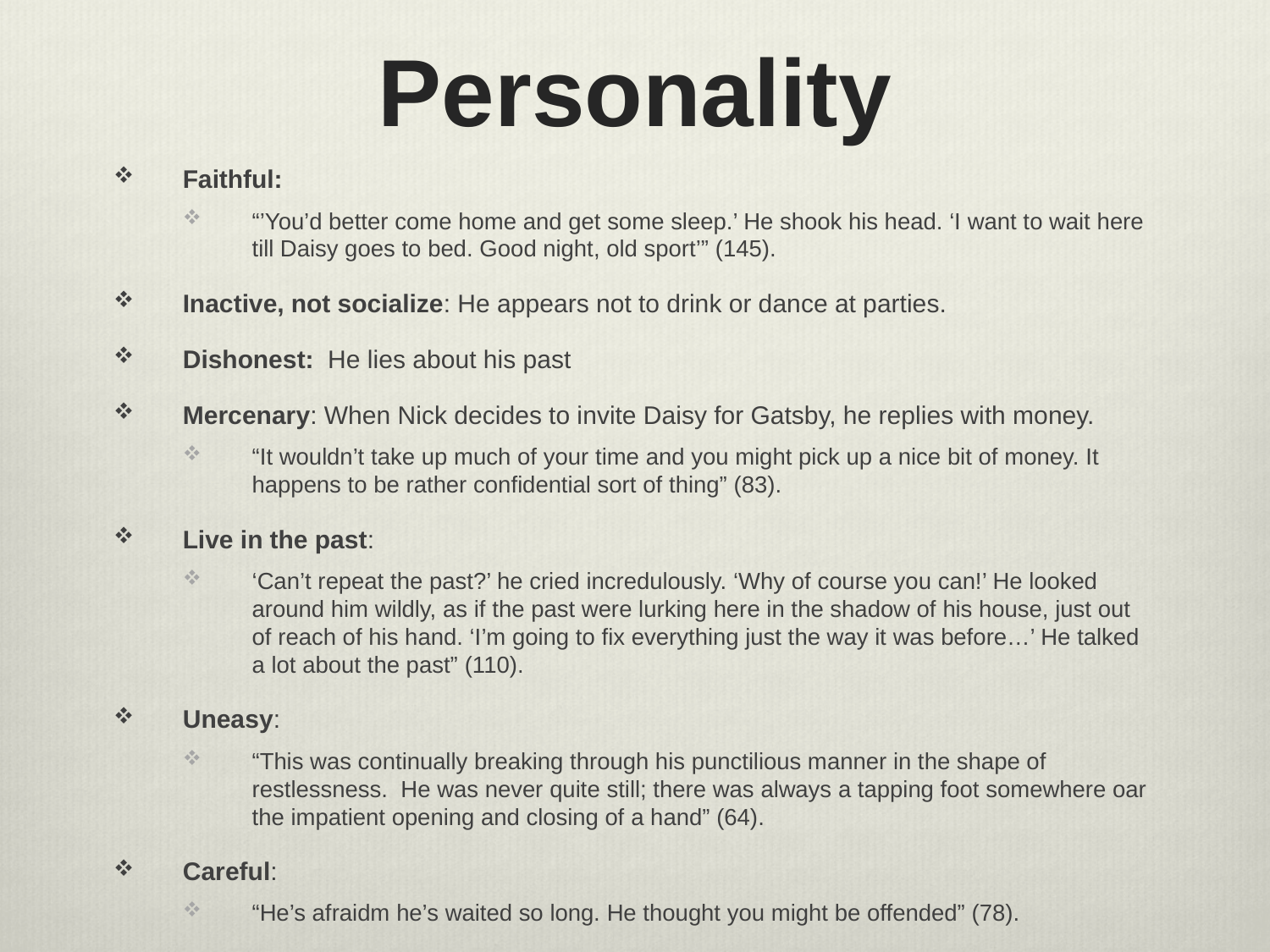

# Personality
Faithful:
“’You’d better come home and get some sleep.’ He shook his head. ‘I want to wait here till Daisy goes to bed. Good night, old sport’” (145).
Inactive, not socialize: He appears not to drink or dance at parties.
Dishonest:  He lies about his past
Mercenary: When Nick decides to invite Daisy for Gatsby, he replies with money.
“It wouldn’t take up much of your time and you might pick up a nice bit of money. It happens to be rather confidential sort of thing” (83).
Live in the past:
‘Can’t repeat the past?’ he cried incredulously. ‘Why of course you can!’ He looked around him wildly, as if the past were lurking here in the shadow of his house, just out of reach of his hand. ‘I’m going to fix everything just the way it was before…’ He talked a lot about the past” (110).
Uneasy:
“This was continually breaking through his punctilious manner in the shape of restlessness.  He was never quite still; there was always a tapping foot somewhere oar the impatient opening and closing of a hand” (64).
Careful:
“He’s afraidm he’s waited so long. He thought you might be offended” (78).